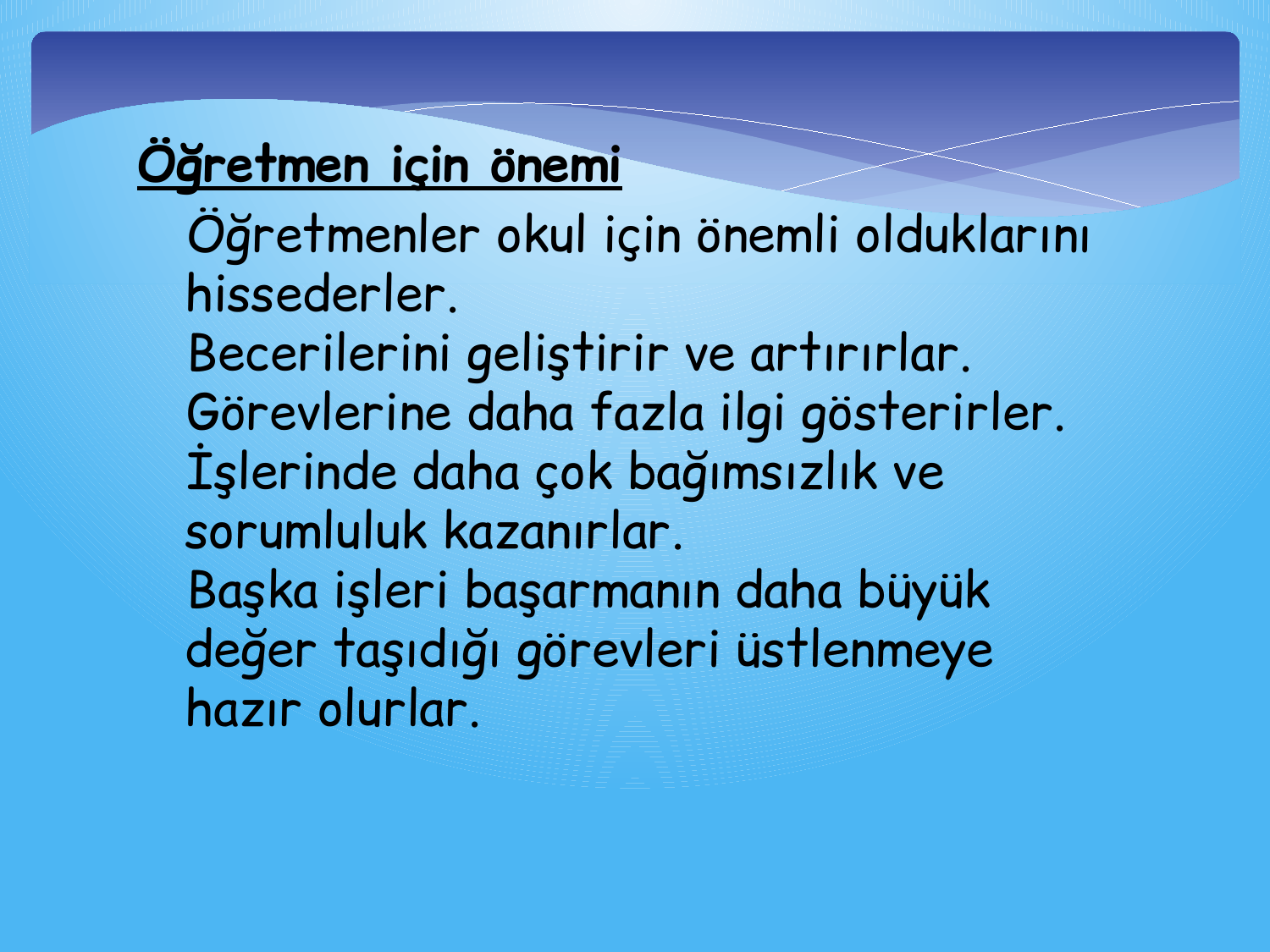

Öğretmen için önemi
Öğretmenler okul için önemli olduklarını hissederler.
Becerilerini geliştirir ve artırırlar.
Görevlerine daha fazla ilgi gösterirler.
İşlerinde daha çok bağımsızlık ve sorumluluk kazanırlar.
Başka işleri başarmanın daha büyük değer taşıdığı görevleri üstlenmeye hazır olurlar.